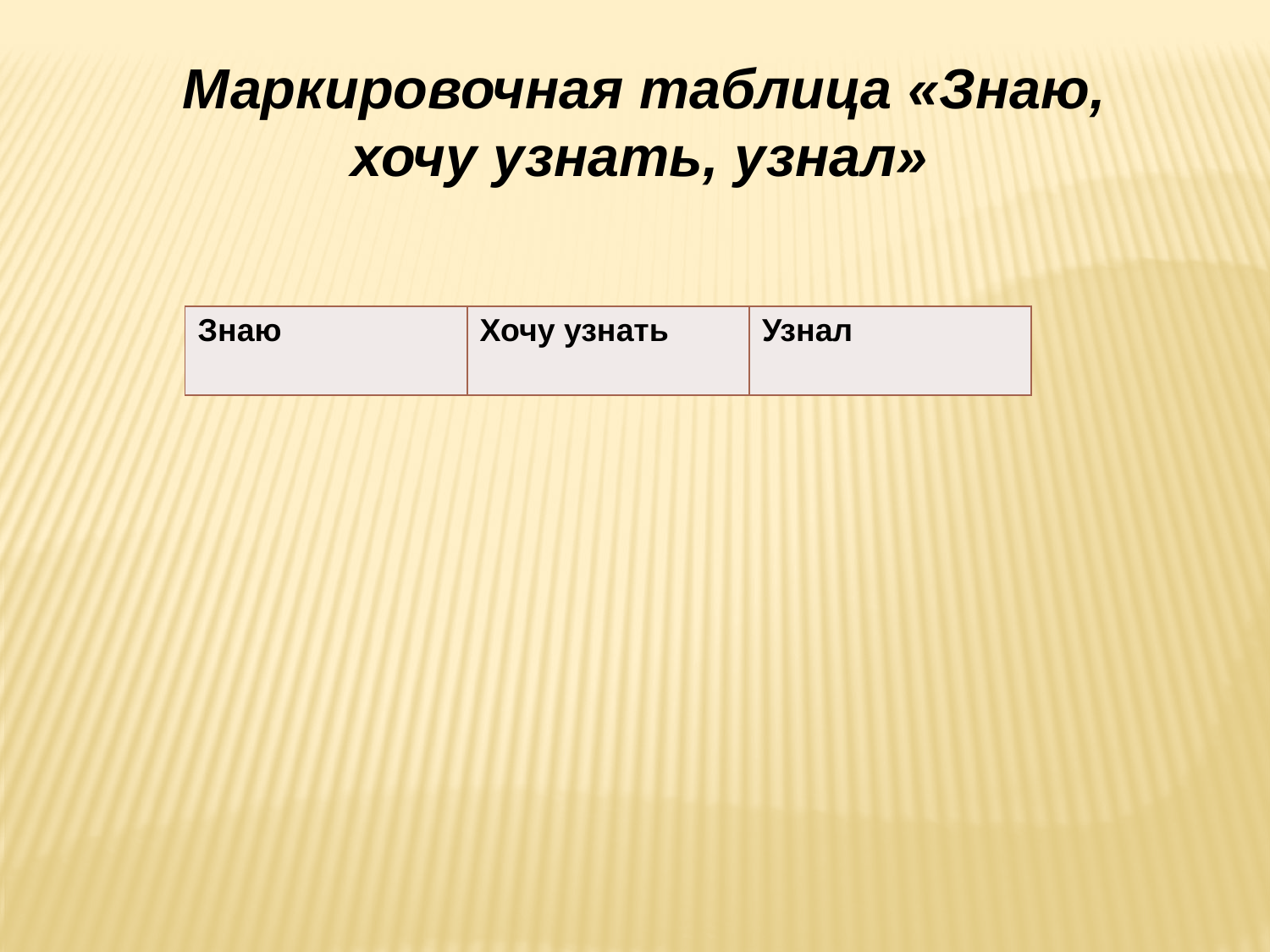

Маркировочная таблица «Знаю, хочу узнать, узнал»
| Знаю | Хочу узнать | Узнал |
| --- | --- | --- |